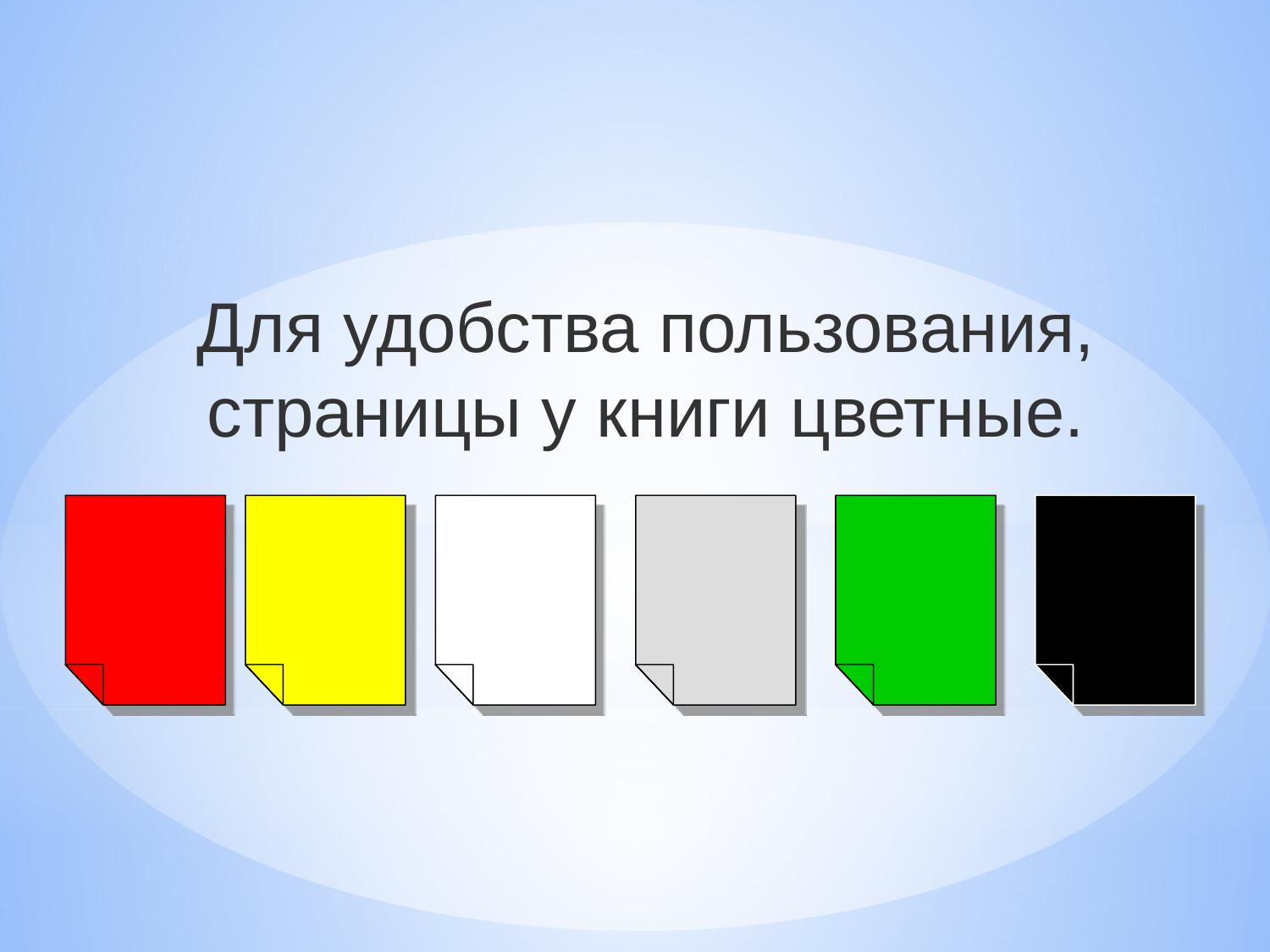

Для удобства пользования, страницы у книги цветные.